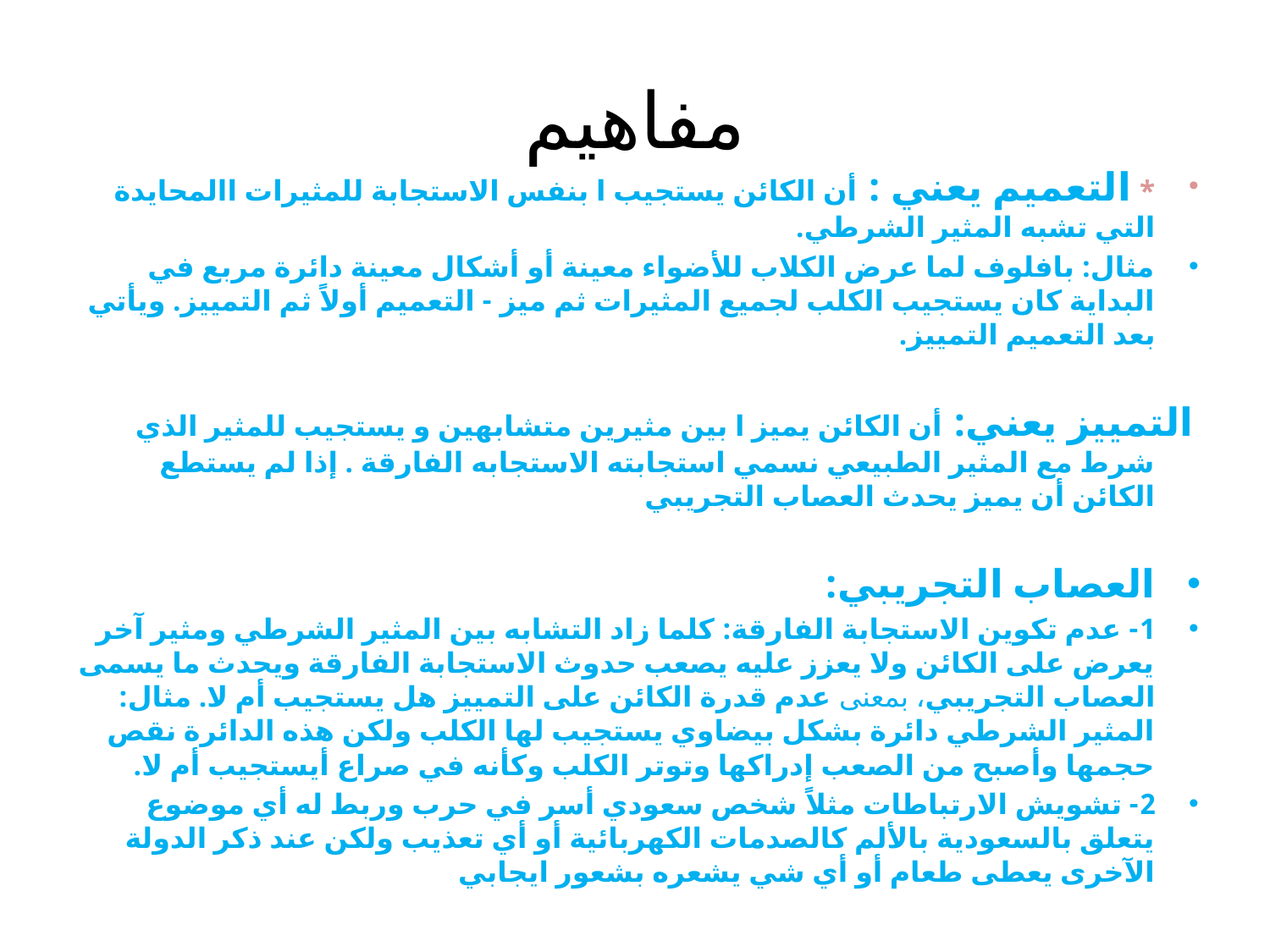

# مفاهيم
* التعميم يعني : أن الكائن يستجيب ا بنفس الاستجابة للمثيرات االمحايدة التي تشبه المثير الشرطي.
مثال: بافلوف لما عرض الكلاب للأضواء معينة أو أشكال معينة دائرة مربع في البداية كان يستجيب الكلب لجميع المثيرات ثم ميز - التعميم أولاً ثم التمييز. ويأتي بعد التعميم التمييز.

التمييز يعني: أن الكائن يميز ا بين مثيرين متشابهين و يستجيب للمثير الذي شرط مع المثير الطبيعي نسمي استجابته الاستجابه الفارقة . إذا لم يستطع الكائن أن يميز يحدث العصاب التجريبي

العصاب التجريبي:
1- عدم تكوين الاستجابة الفارقة: كلما زاد التشابه بين المثير الشرطي ومثير آخر يعرض على الكائن ولا يعزز عليه يصعب حدوث الاستجابة الفارقة ويحدث ما يسمى العصاب التجريبي، بمعنى عدم قدرة الكائن على التمييز هل يستجيب أم لا. مثال: المثير الشرطي دائرة بشكل بيضاوي يستجيب لها الكلب ولكن هذه الدائرة نقص حجمها وأصبح من الصعب إدراكها وتوتر الكلب وكأنه في صراع أيستجيب أم لا.
2- تشويش الارتباطات مثلاً شخص سعودي أسر في حرب وربط له أي موضوع يتعلق بالسعودية بالألم كالصدمات الكهربائية أو أي تعذيب ولكن عند ذكر الدولة الآخرى يعطى طعام أو أي شي يشعره بشعور ايجابي